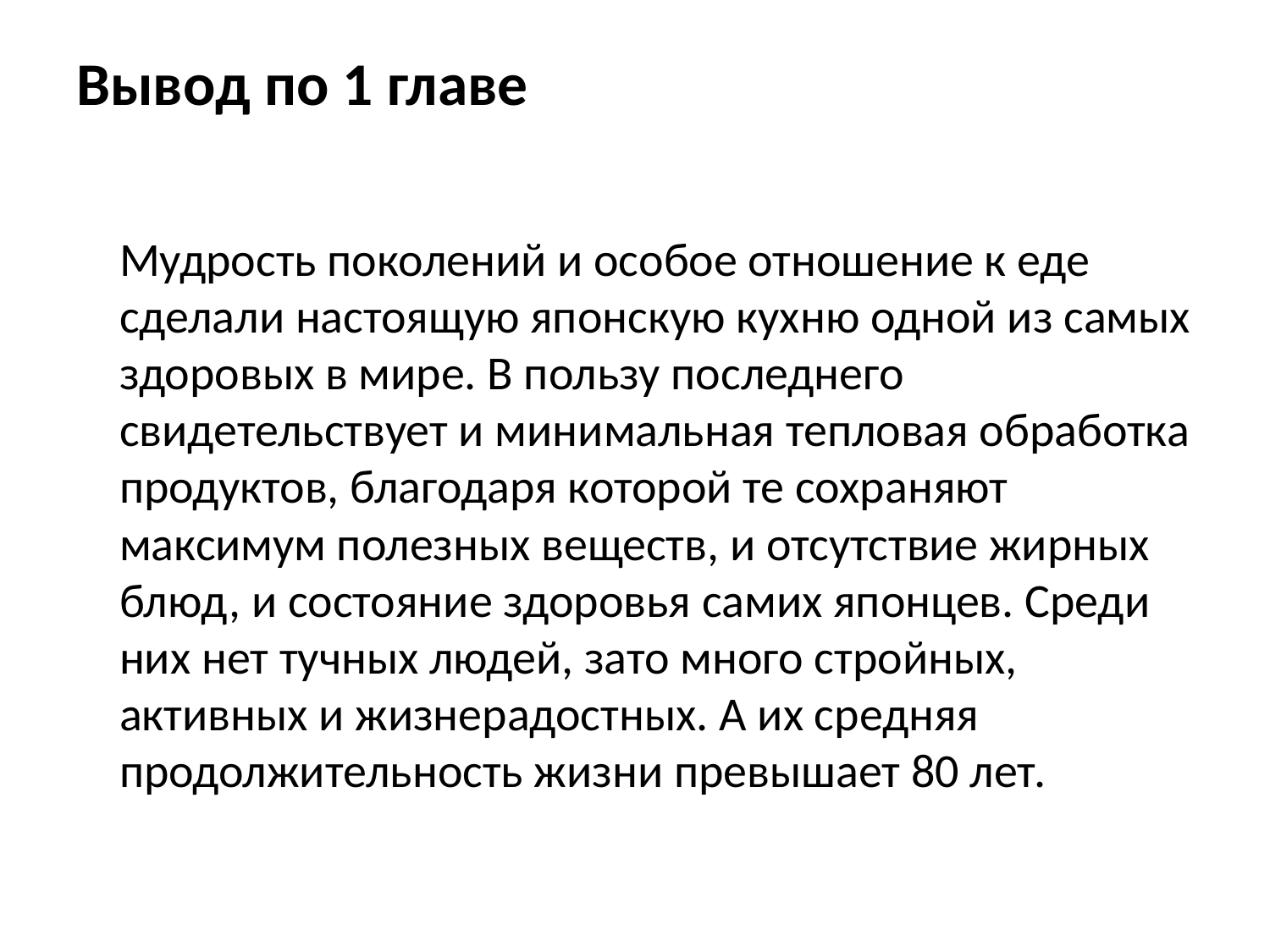

# Вывод по 1 главе
		Мудрость поколений и особое отношение к еде сделали настоящую японскую кухню одной из самых здоровых в мире. В пользу последнего свидетельствует и минимальная тепловая обработка продуктов, благодаря которой те сохраняют максимум полезных веществ, и отсутствие жирных блюд, и состояние здоровья самих японцев. Среди них нет тучных людей, зато много стройных, активных и жизнерадостных. А их средняя продолжительность жизни превышает 80 лет.